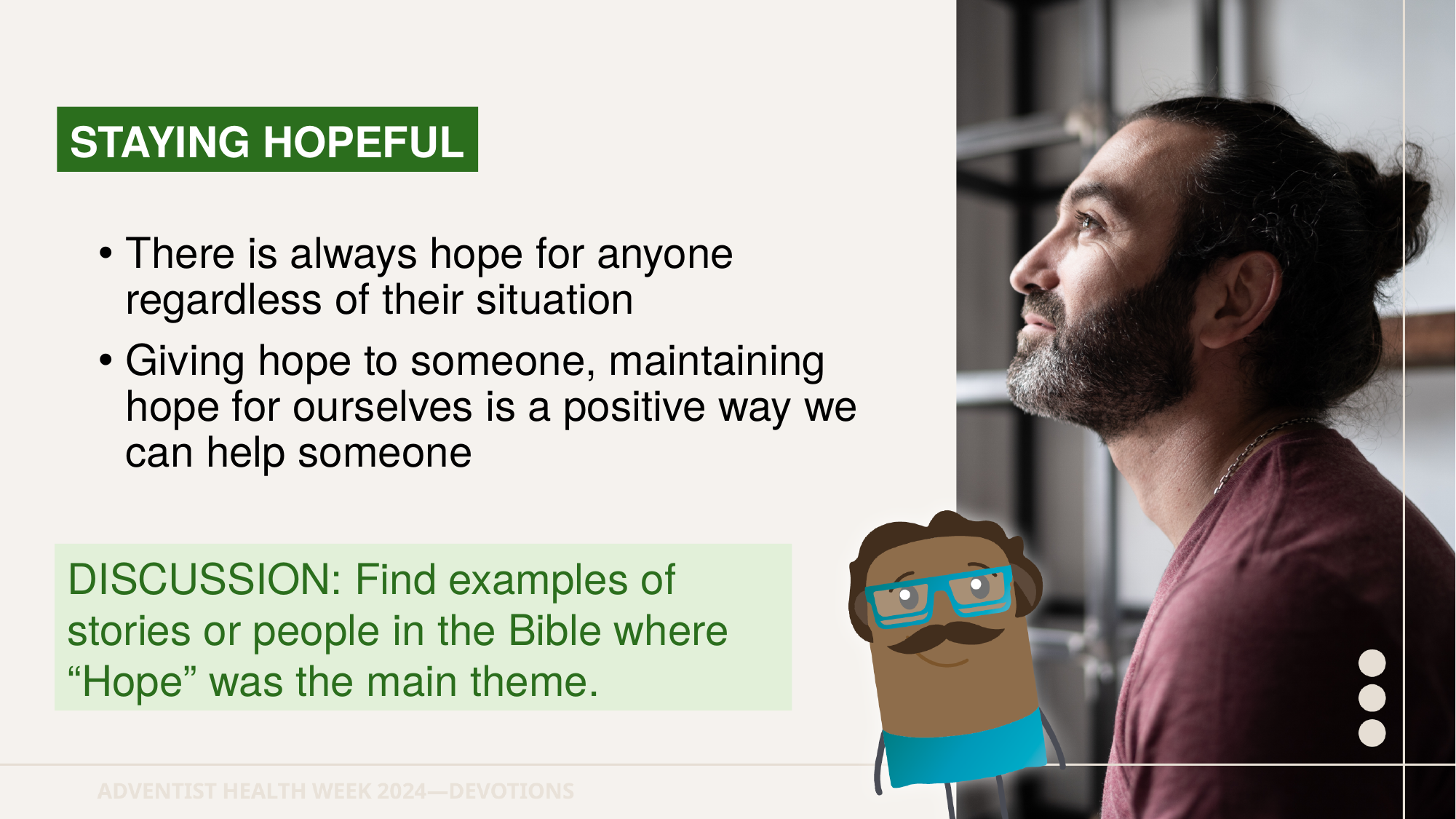

STAYING HOPEFUL
There is always hope for anyone regardless of their situation
Giving hope to someone, maintaining hope for ourselves is a positive way we can help someone
DISCUSSION: Find examples of stories or people in the Bible where “Hope” was the main theme.